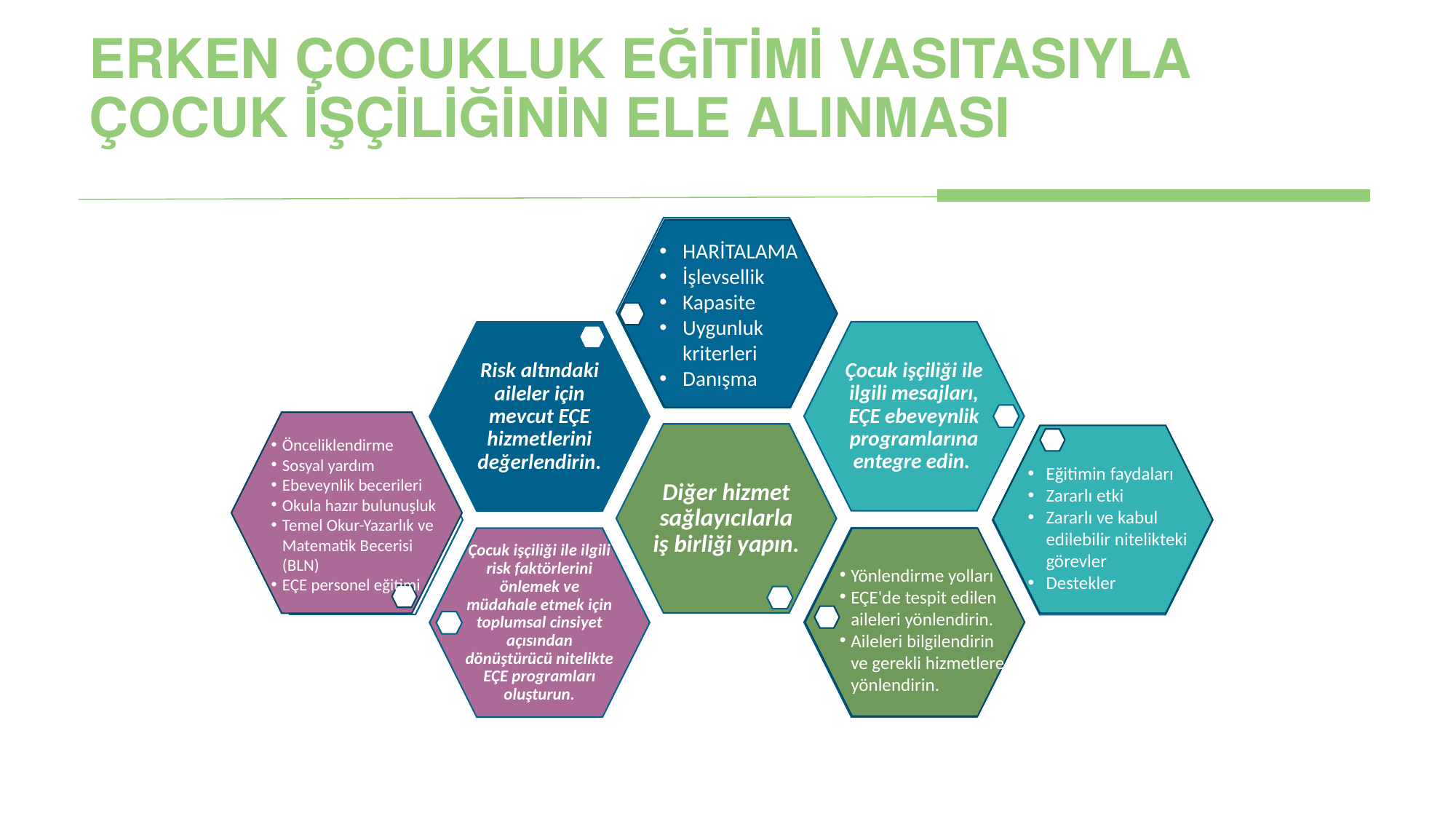

# ERKEN ÇOCUKLUK EĞİTİMİ VASITASIYLA ÇOCUK İŞÇİLİĞİNİN ELE ALINMASI

Çocuk işçiliği ile ilgili mesajları, EÇE ebeveynlik programlarına entegre edin.
Risk altındaki aileler için mevcut EÇE hizmetlerini değerlendirin.

Diğer hizmet sağlayıcılarla iş birliği yapın.

Çocuk işçiliği ile ilgili risk faktörlerini önlemek ve müdahale etmek için toplumsal cinsiyet açısından dönüştürücü nitelikte EÇE programları oluşturun.

HARİTALAMA
İşlevsellik
Kapasite
Uygunluk kriterleri
Danışma

Önceliklendirme
Sosyal yardım
Ebeveynlik becerileri
Okula hazır bulunuşluk
Temel Okur-Yazarlık ve Matematik Becerisi (BLN)
EÇE personel eğitimi

Eğitimin faydaları
Zararlı etki
Zararlı ve kabul edilebilir nitelikteki görevler
Destekler

Yönlendirme yolları
EÇE'de tespit edilen aileleri yönlendirin.
Aileleri bilgilendirin ve gerekli hizmetlere yönlendirin.